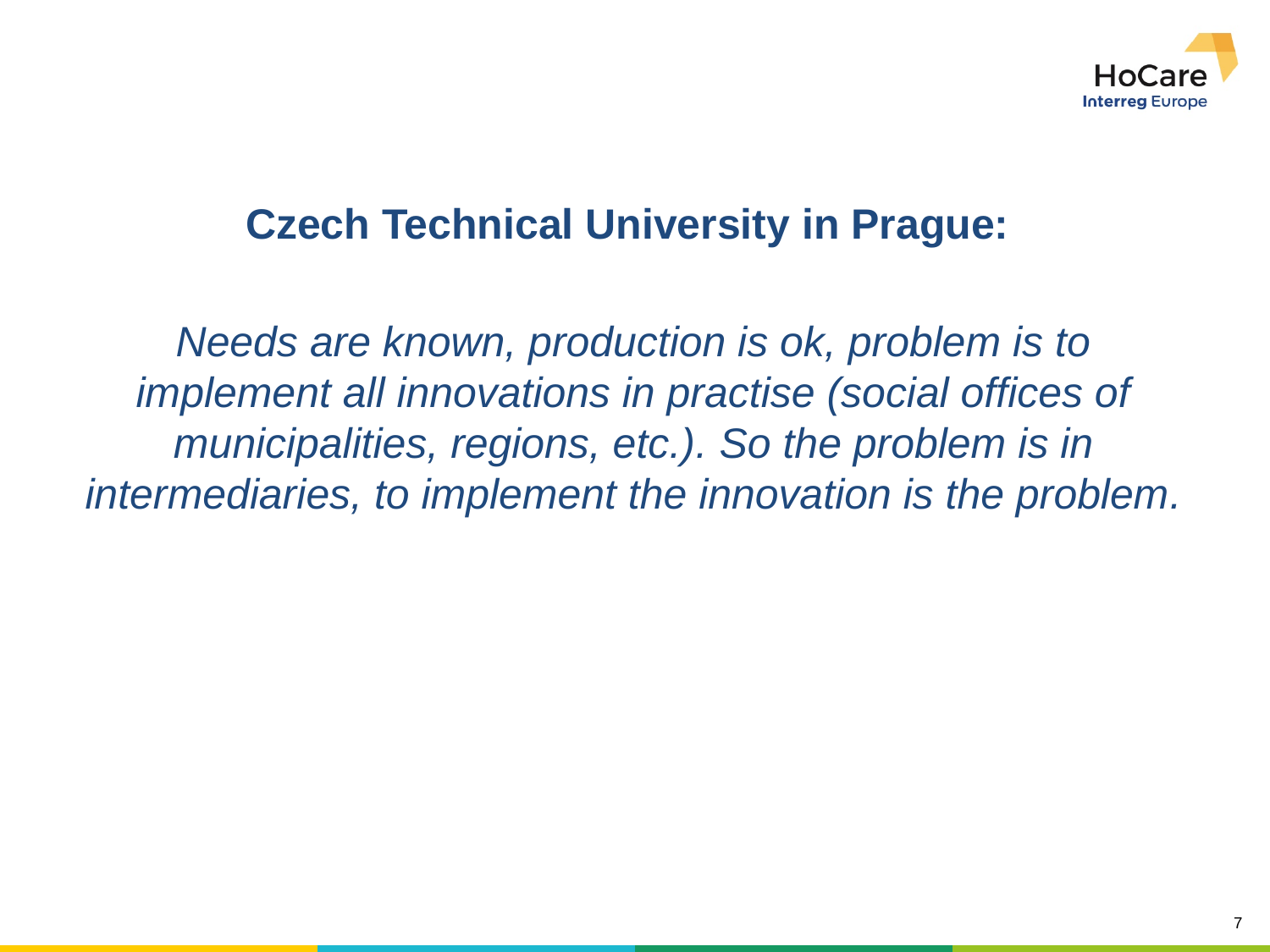

#
Czech Technical University in Prague:

Needs are known, production is ok, problem is to implement all innovations in practise (social offices of municipalities, regions, etc.). So the problem is in intermediaries, to implement the innovation is the problem.